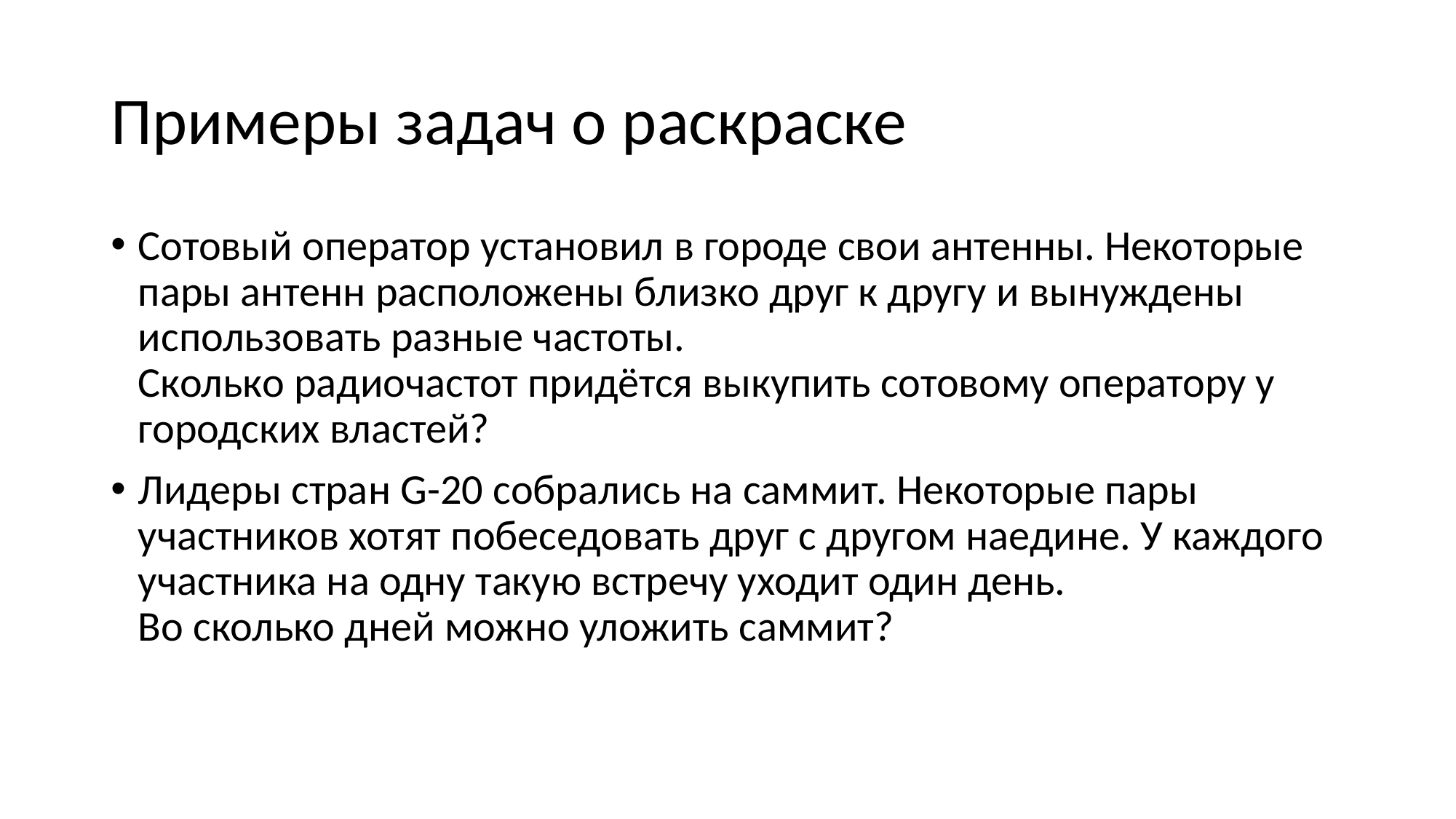

# Примеры задач о раскраске
Сотовый оператор установил в городе свои антенны. Некоторые пары антенн расположены близко друг к другу и вынуждены использовать разные частоты.
Сколько радиочастот придётся выкупить сотовому оператору у городских властей?
Лидеры стран G-20 собрались на саммит. Некоторые пары участников хотят побеседовать друг с другом наедине. У каждого участника на одну такую встречу уходит один день.
Во сколько дней можно уложить саммит?